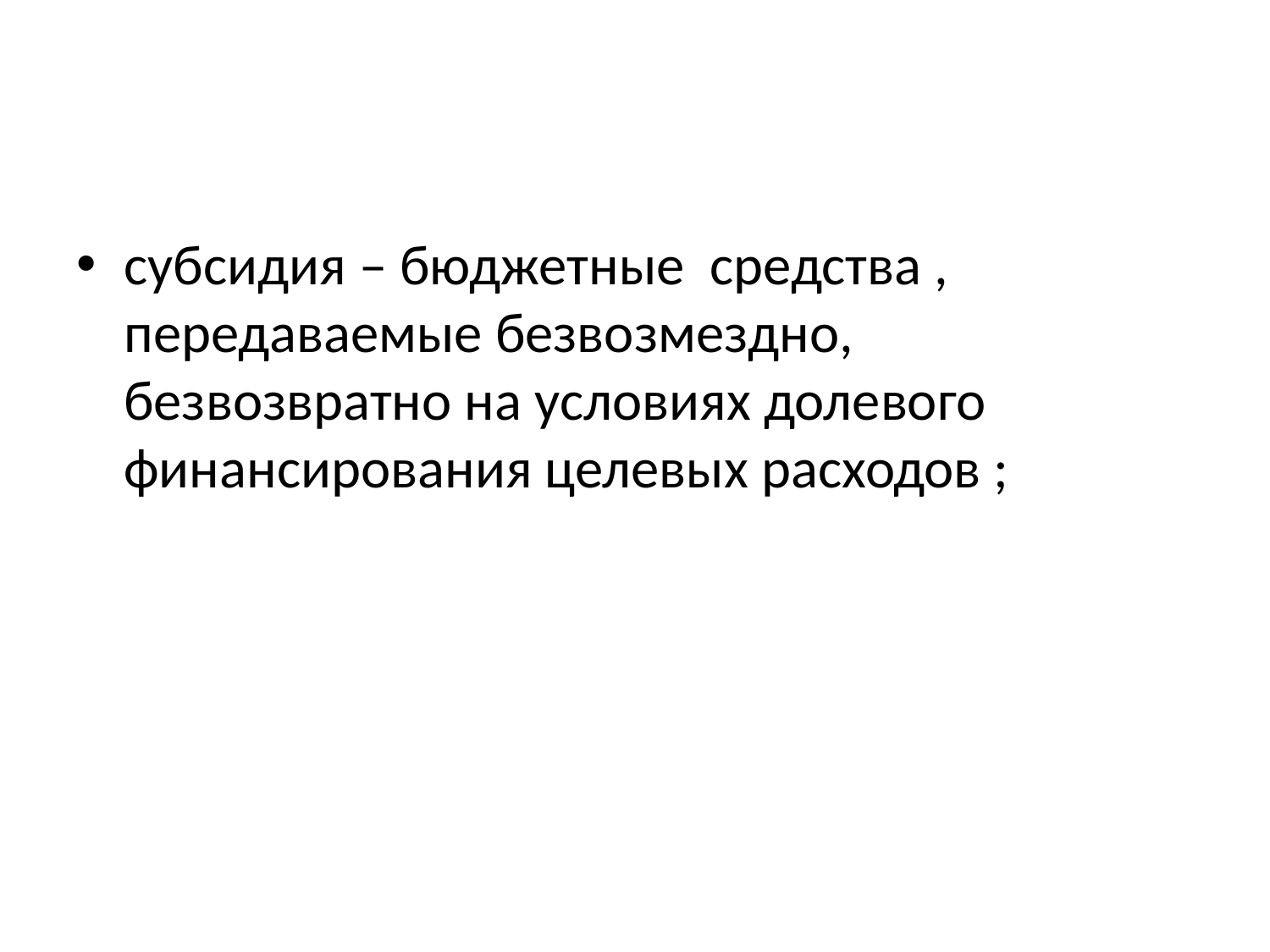

#
субсидия – бюджетные  средства , передаваемые безвозмездно, безвозвратно на условиях долевого финансирования целевых расходов ;